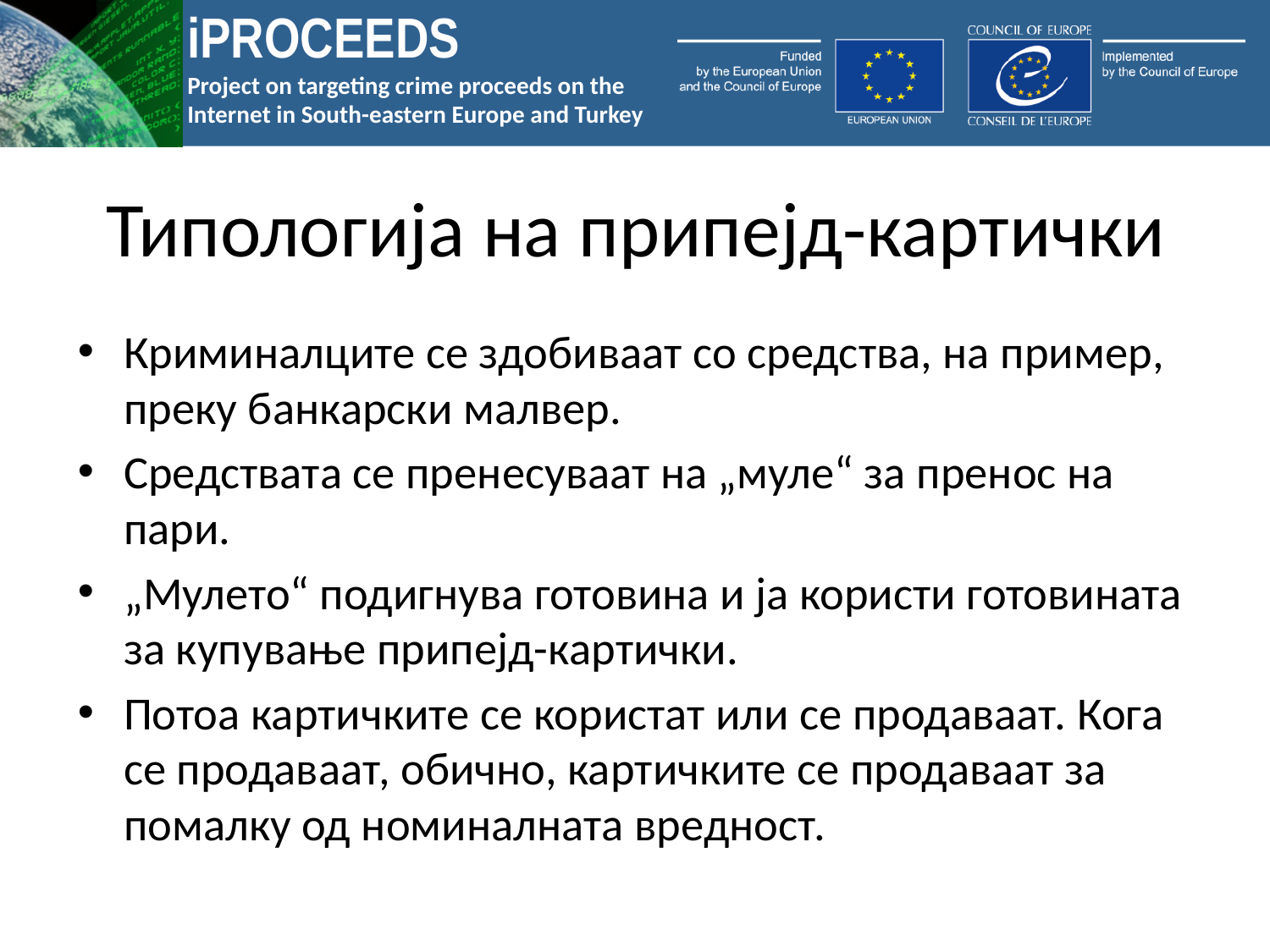

# Типологија на припејд-картички
Криминалците се здобиваат со средства, на пример, преку банкарски малвер.
Средствата се пренесуваат на „муле“ за пренос на пари.
„Мулето“ подигнува готовина и ја користи готовината за купување припејд-картички.
Потоа картичките се користат или се продаваат. Кога се продаваат, обично, картичките се продаваат за помалку од номиналната вредност.